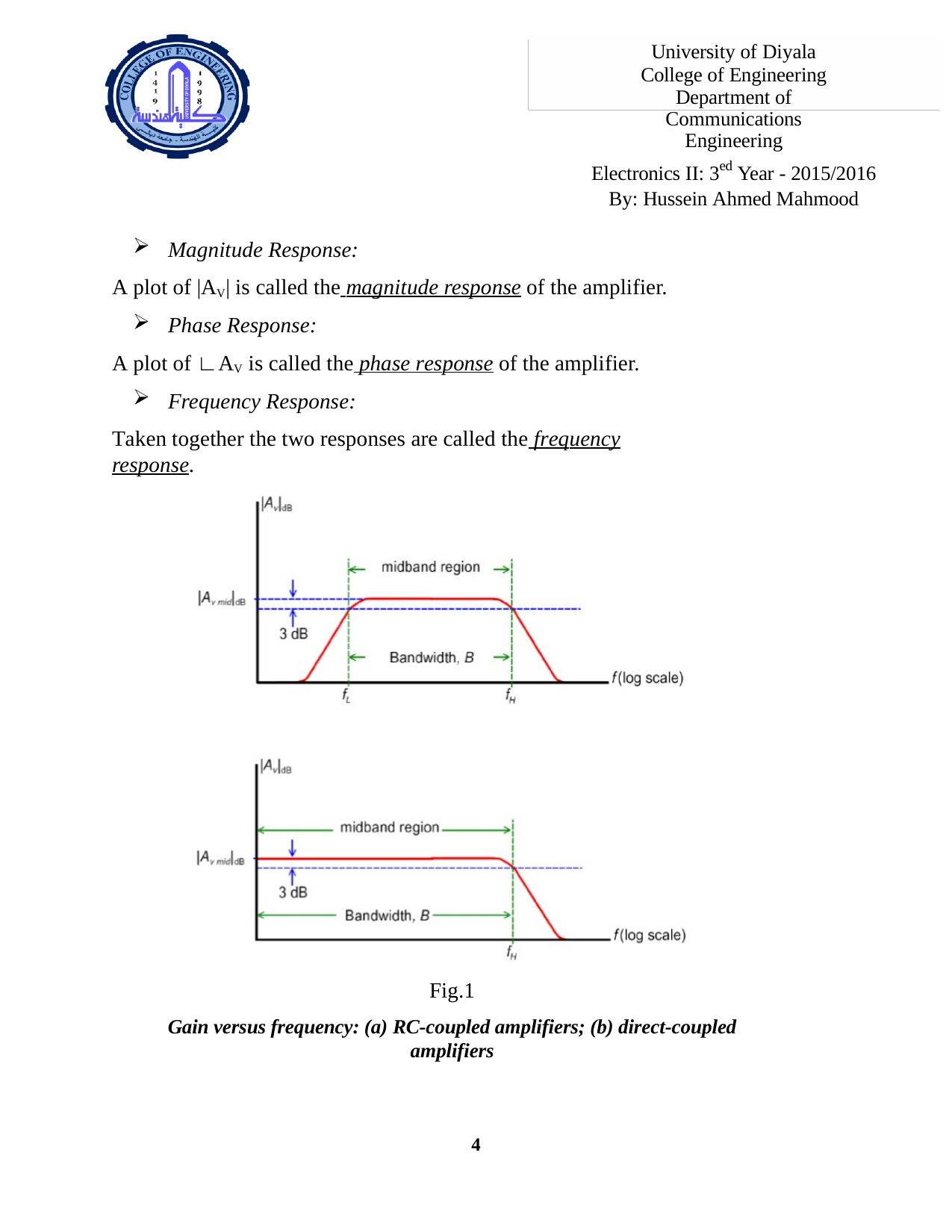

University of Diyala College of Engineering
Department of Communications Engineering
Electronics II: 3ed Year - 2015/2016 By: Hussein Ahmed Mahmood
Magnitude Response:

A plot of |AV| is called the magnitude response of the amplifier.

Phase Response:

A plot of ∟AV  is called the phase response of the amplifier.

Frequency Response:

Taken together the two responses are called the frequency response.

Fig.1

Gain versus frequency: (a) RC-coupled amplifiers; (b) direct-coupled amplifiers

4